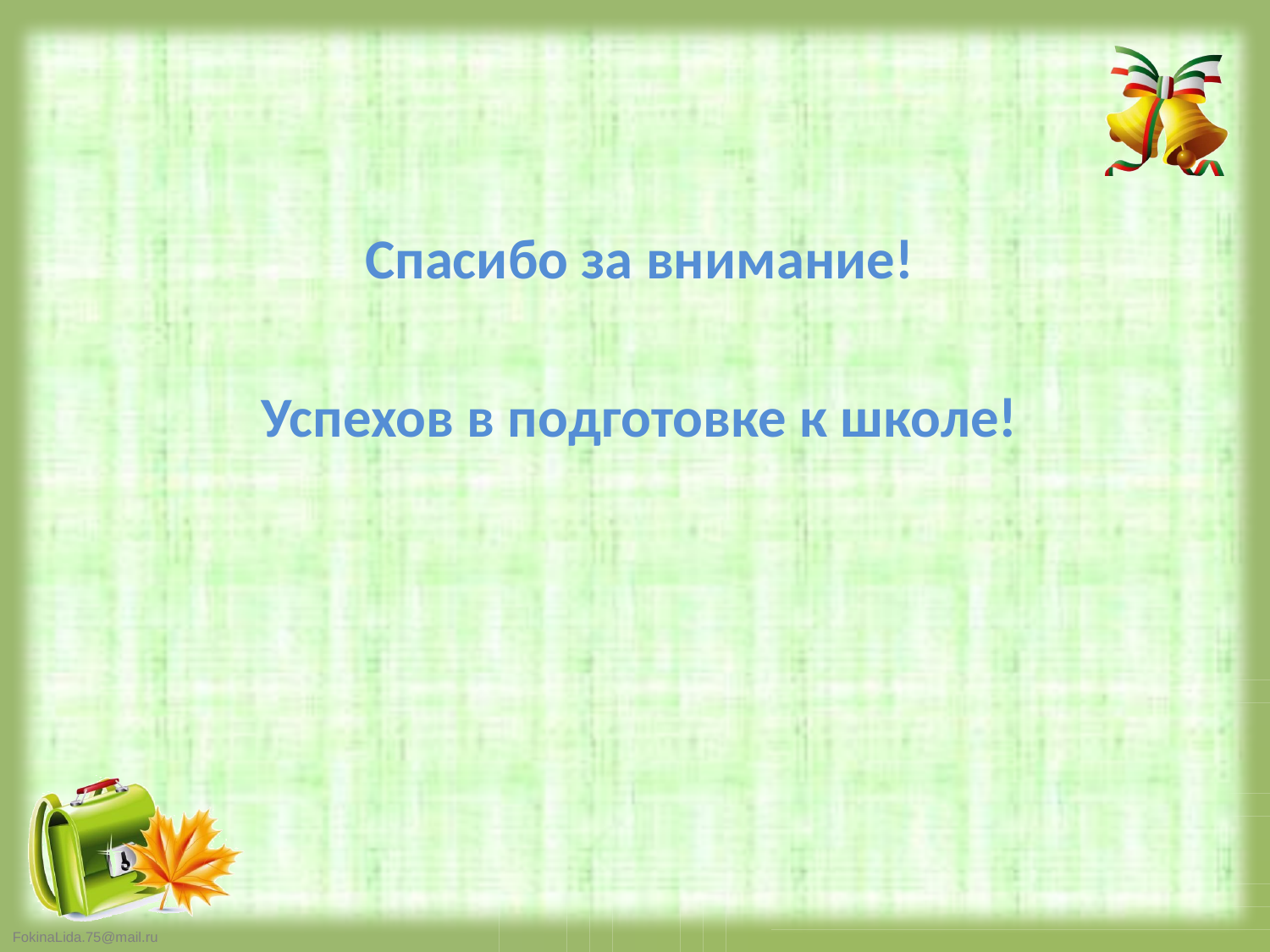

Спасибо за внимание!

Успехов в подготовке к школе!
#